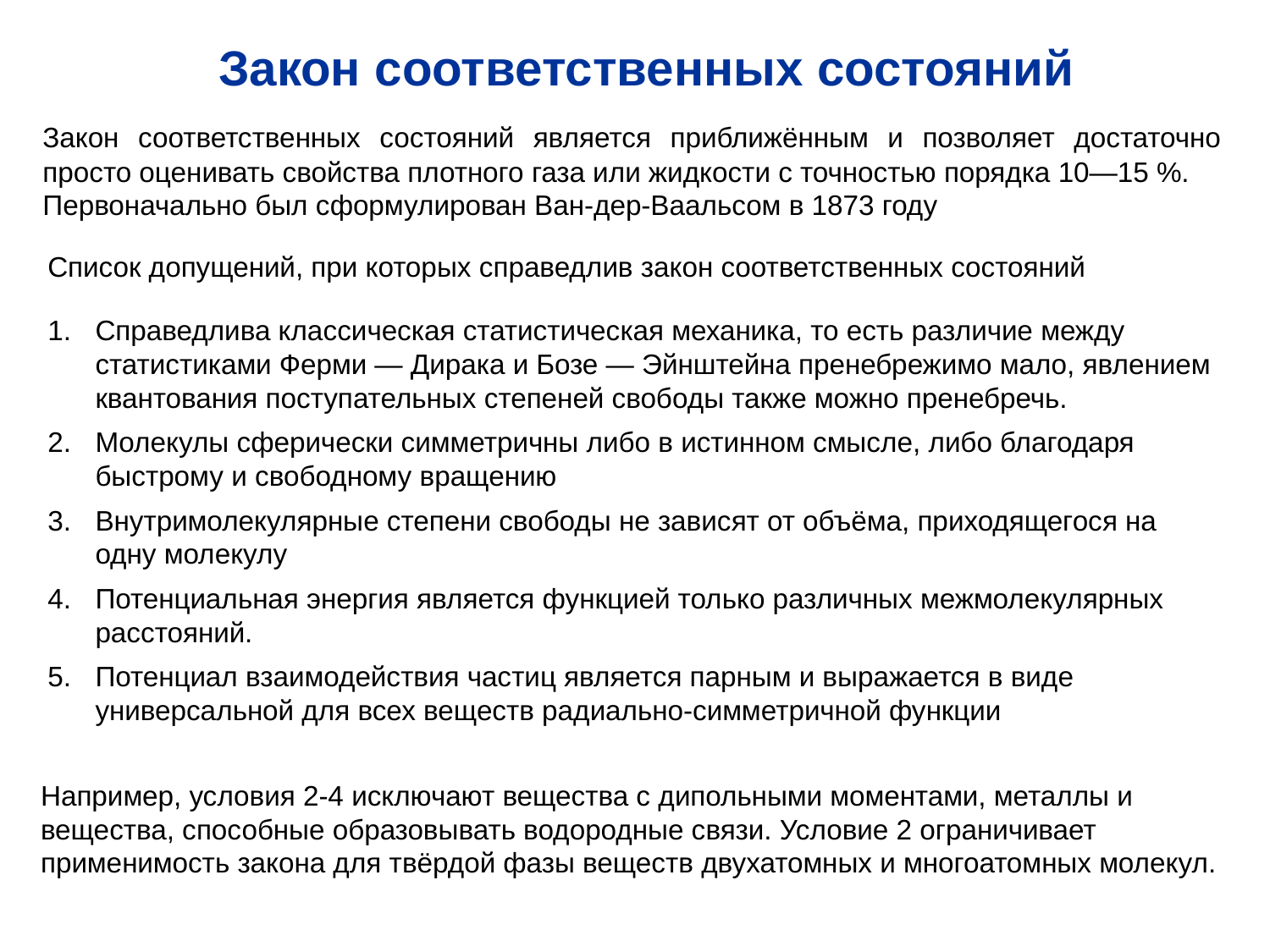

Закон соответственных состояний
Закон соответственных состояний является приближённым и позволяет достаточно просто оценивать свойства плотного газа или жидкости с точностью порядка 10—15 %.
Первоначально был сформулирован Ван-дер-Ваальсом в 1873 году
Список допущений, при которых справедлив закон соответственных состояний
Справедлива классическая статистическая механика, то есть различие между статистиками Ферми — Дирака и Бозе — Эйнштейна пренебрежимо мало, явлением квантования поступательных степеней свободы также можно пренебречь.
Молекулы сферически симметричны либо в истинном смысле, либо благодаря быстрому и свободному вращению
Внутримолекулярные степени свободы не зависят от объёма, приходящегося на одну молекулу
Потенциальная энергия является функцией только различных межмолекулярных расстояний.
Потенциал взаимодействия частиц является парным и выражается в виде универсальной для всех веществ радиально-симметричной функции
Например, условия 2-4 исключают вещества с дипольными моментами, металлы и вещества, способные образовывать водородные связи. Условие 2 ограничивает применимость закона для твёрдой фазы веществ двухатомных и многоатомных молекул.